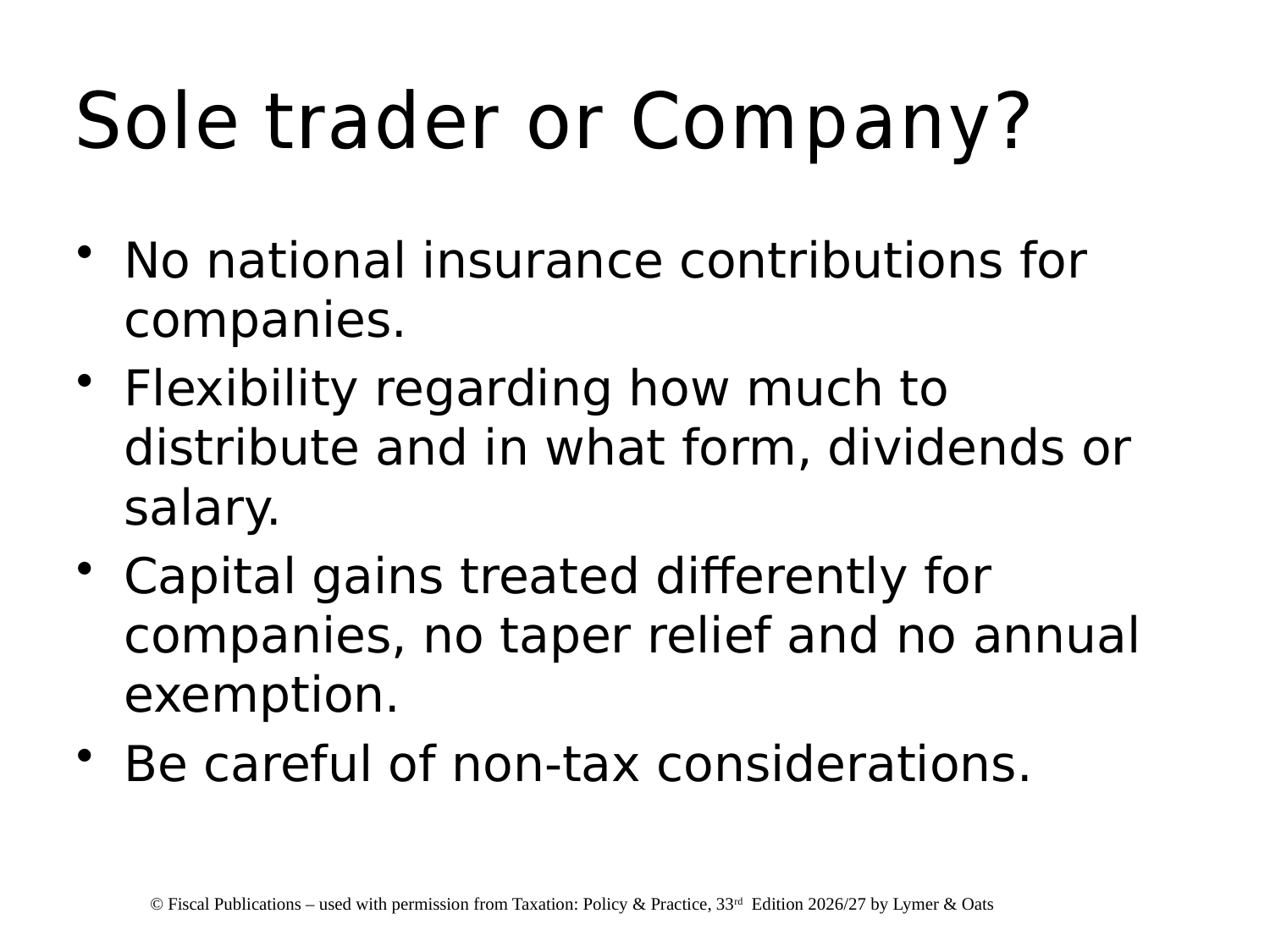

# Sole trader or Company?
No national insurance contributions for companies.
Flexibility regarding how much to distribute and in what form, dividends or salary.
Capital gains treated differently for companies, no taper relief and no annual exemption.
Be careful of non-tax considerations.